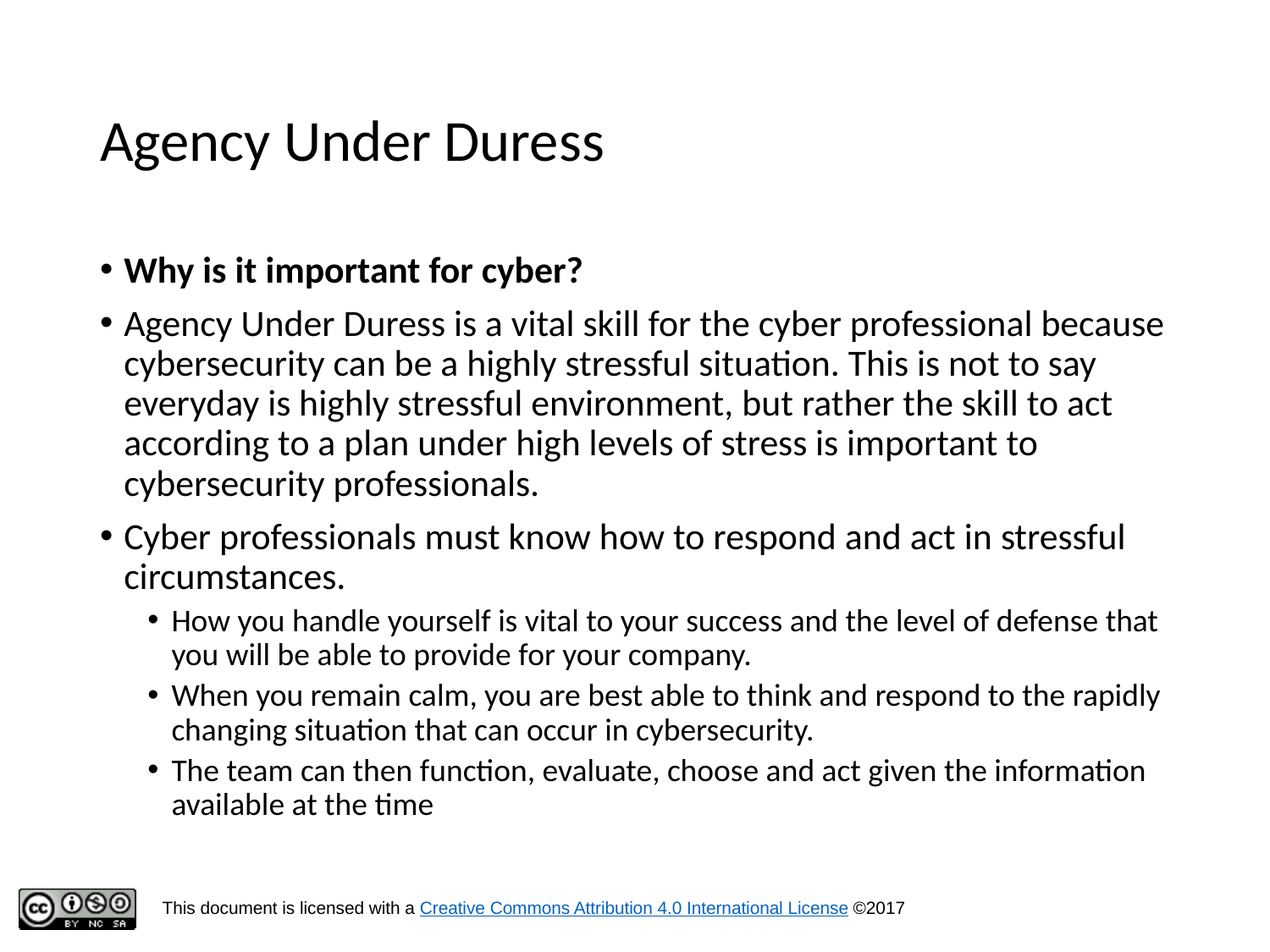

# Agency Under Duress
Why is it important for cyber?
Agency Under Duress is a vital skill for the cyber professional because cybersecurity can be a highly stressful situation. This is not to say everyday is highly stressful environment, but rather the skill to act according to a plan under high levels of stress is important to cybersecurity professionals.
Cyber professionals must know how to respond and act in stressful circumstances.
How you handle yourself is vital to your success and the level of defense that you will be able to provide for your company.
When you remain calm, you are best able to think and respond to the rapidly changing situation that can occur in cybersecurity.
The team can then function, evaluate, choose and act given the information available at the time